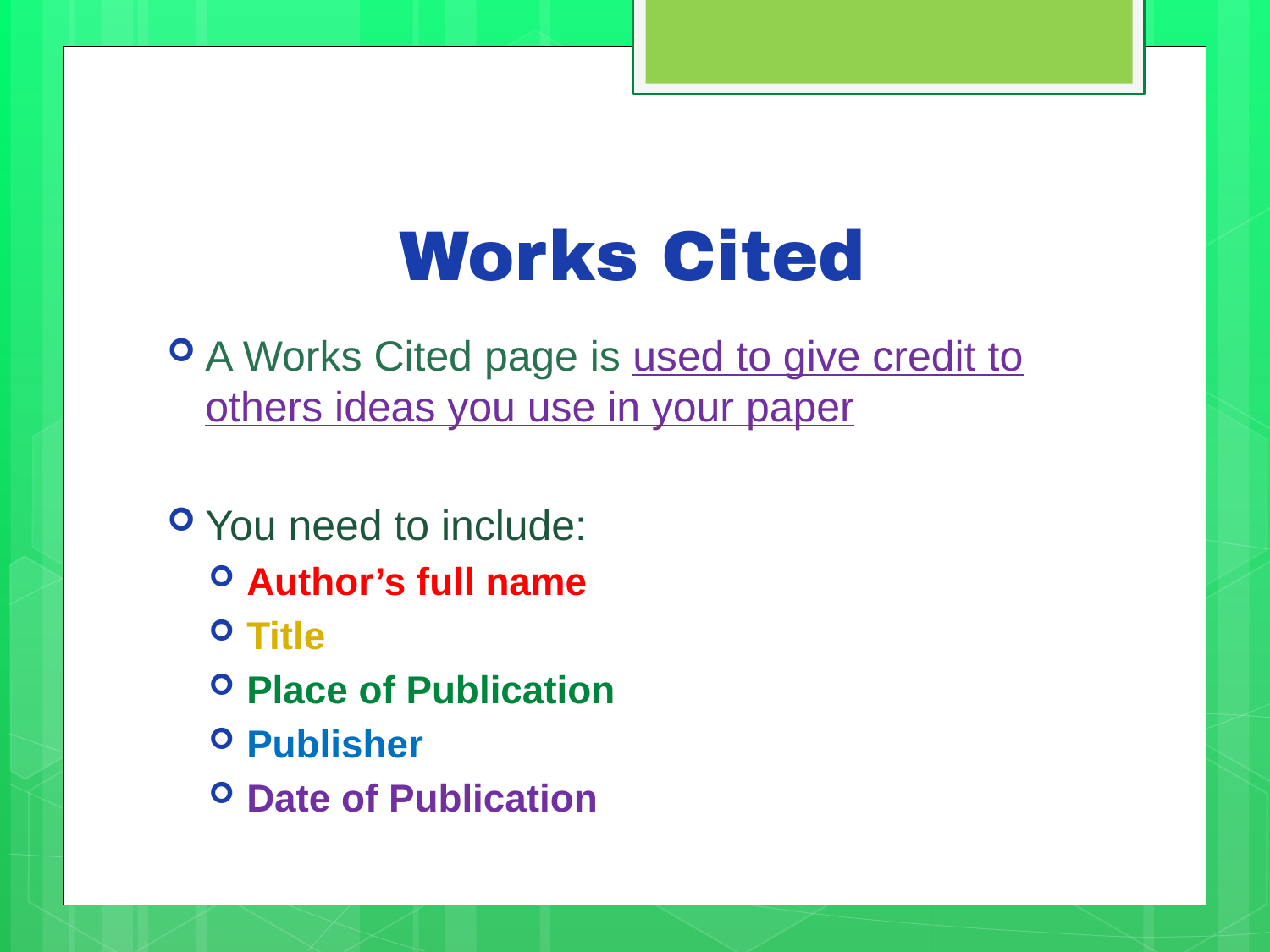

# Works Cited
A Works Cited page is used to give credit to others ideas you use in your paper

You need to include:
Author’s full name
Title
Place of Publication
Publisher
Date of Publication